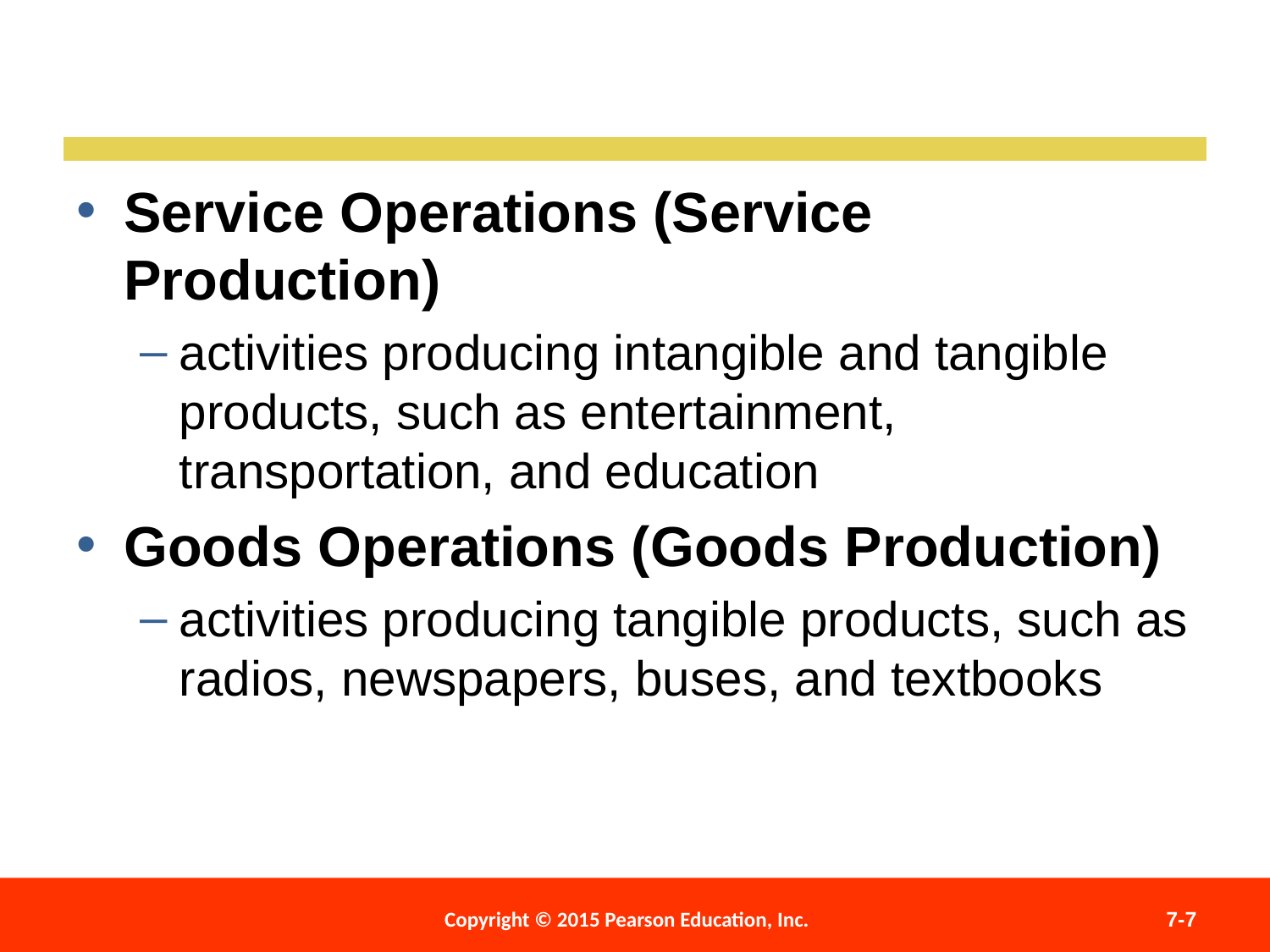

Service Operations (Service Production)
activities producing intangible and tangible products, such as entertainment, transportation, and education
Goods Operations (Goods Production)
activities producing tangible products, such as radios, newspapers, buses, and textbooks